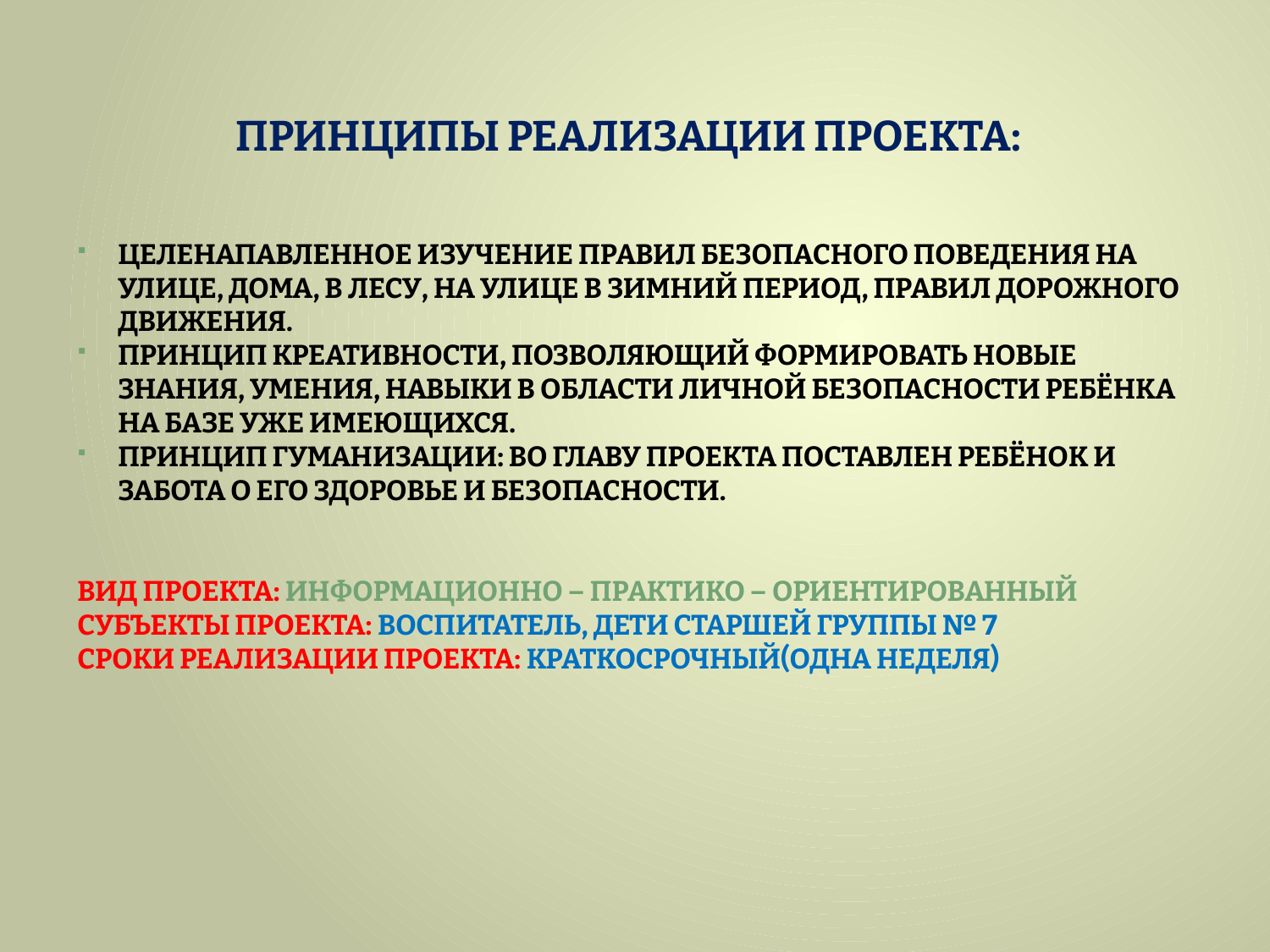

# ПРИНЦИПЫ РЕАЛИЗАЦИИ ПРОЕКТА:

ЦЕЛЕНАПАВЛЕННОЕ ИЗУЧЕНИЕ ПРАВИЛ БЕЗОПАСНОГО ПОВЕДЕНИЯ НА  УЛИЦЕ, ДОМА, В ЛЕСУ, НА УЛИЦЕ В ЗИМНИЙ ПЕРИОД, ПРАВИЛ ДОРОЖНОГО ДВИЖЕНИЯ.
ПРИНЦИП КРЕАТИВНОСТИ, ПОЗВОЛЯЮЩИЙ ФОРМИРОВАТЬ НОВЫЕ ЗНАНИЯ, УМЕНИЯ, НАВЫКИ В ОБЛАСТИ ЛИЧНОЙ БЕЗОПАСНОСТИ РЕБЁНКА НА БАЗЕ УЖЕ ИМЕЮЩИХСЯ.
ПРИНЦИП ГУМАНИЗАЦИИ: ВО ГЛАВУ ПРОЕКТА ПОСТАВЛЕН РЕБЁНОК И ЗАБОТА О ЕГО ЗДОРОВЬЕ И БЕЗОПАСНОСТИ.

ВИД ПРОЕКТА: ИНФОРМАЦИОННО – ПРАКТИКО – ОРИЕНТИРОВАННЫЙ
СУБЪЕКТЫ ПРОЕКТА: ВОСПИТАТЕЛЬ, ДЕТИ СТАРШЕЙ ГРУППЫ № 7
СРОКИ РЕАЛИЗАЦИИ ПРОЕКТА: КРАТКОСРОЧНЫЙ(ОДНА НЕДЕЛЯ)